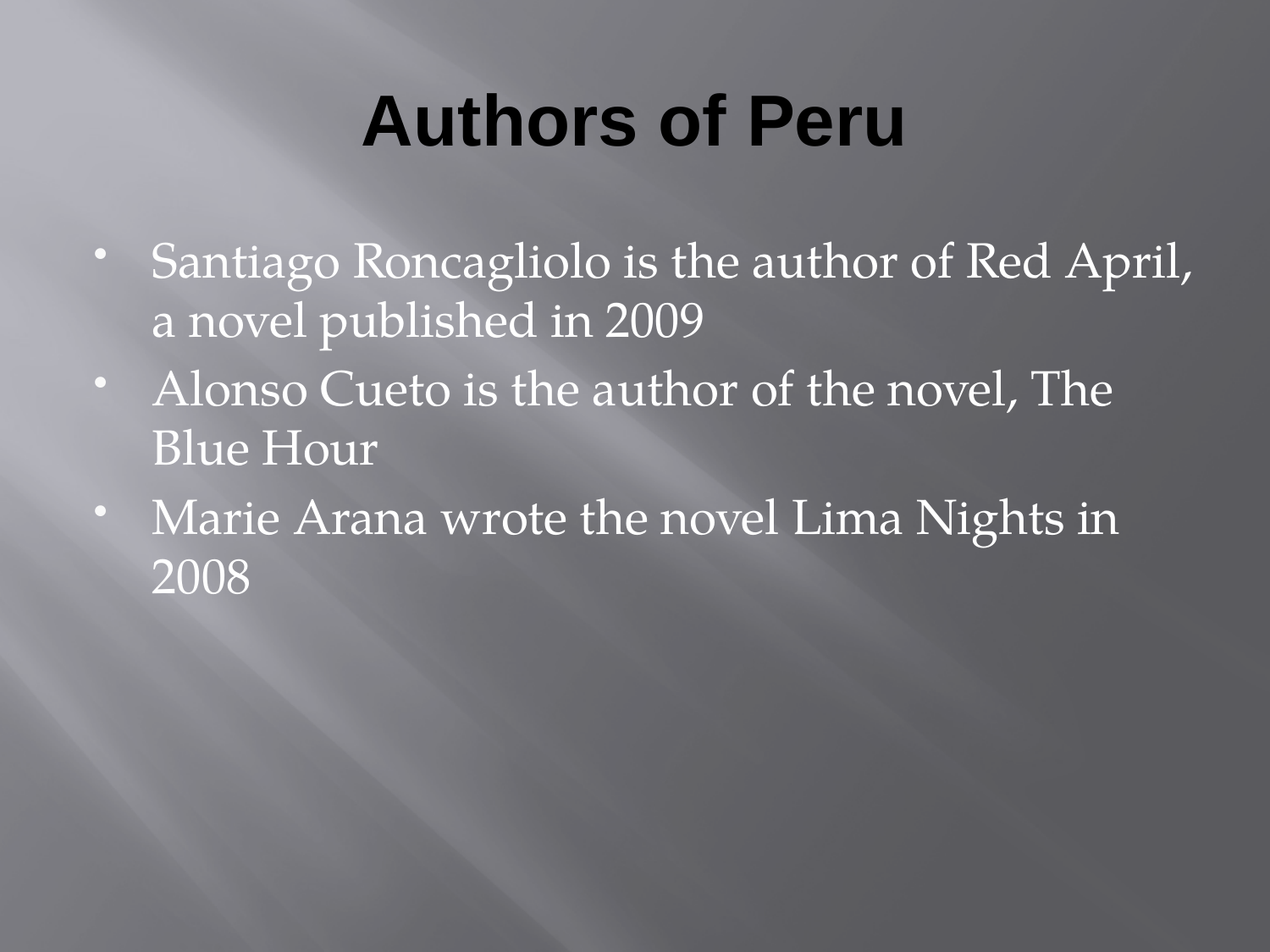

# Authors of Peru
Santiago Roncagliolo is the author of Red April, a novel published in 2009
Alonso Cueto is the author of the novel, The Blue Hour
Marie Arana wrote the novel Lima Nights in 2008